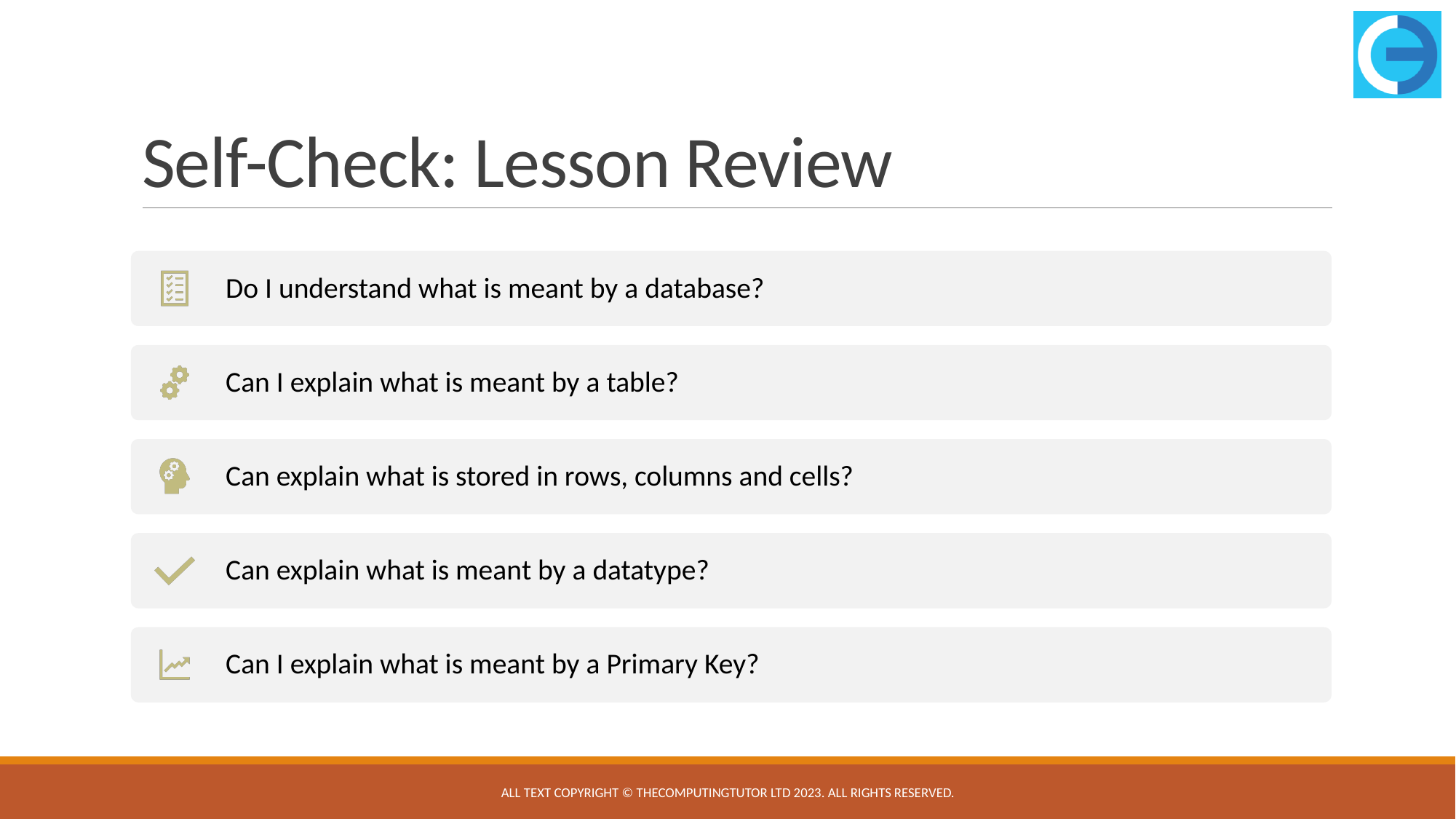

# Self-Check: Lesson Review
Do I understand what is meant by a database?
Can I explain what is meant by a table?
Can explain what is stored in rows, columns and cells?
Can explain what is meant by a datatype?
Can I explain what is meant by a Primary Key?
All text copyright © TheComputingTutor Ltd 2023. All rights Reserved.